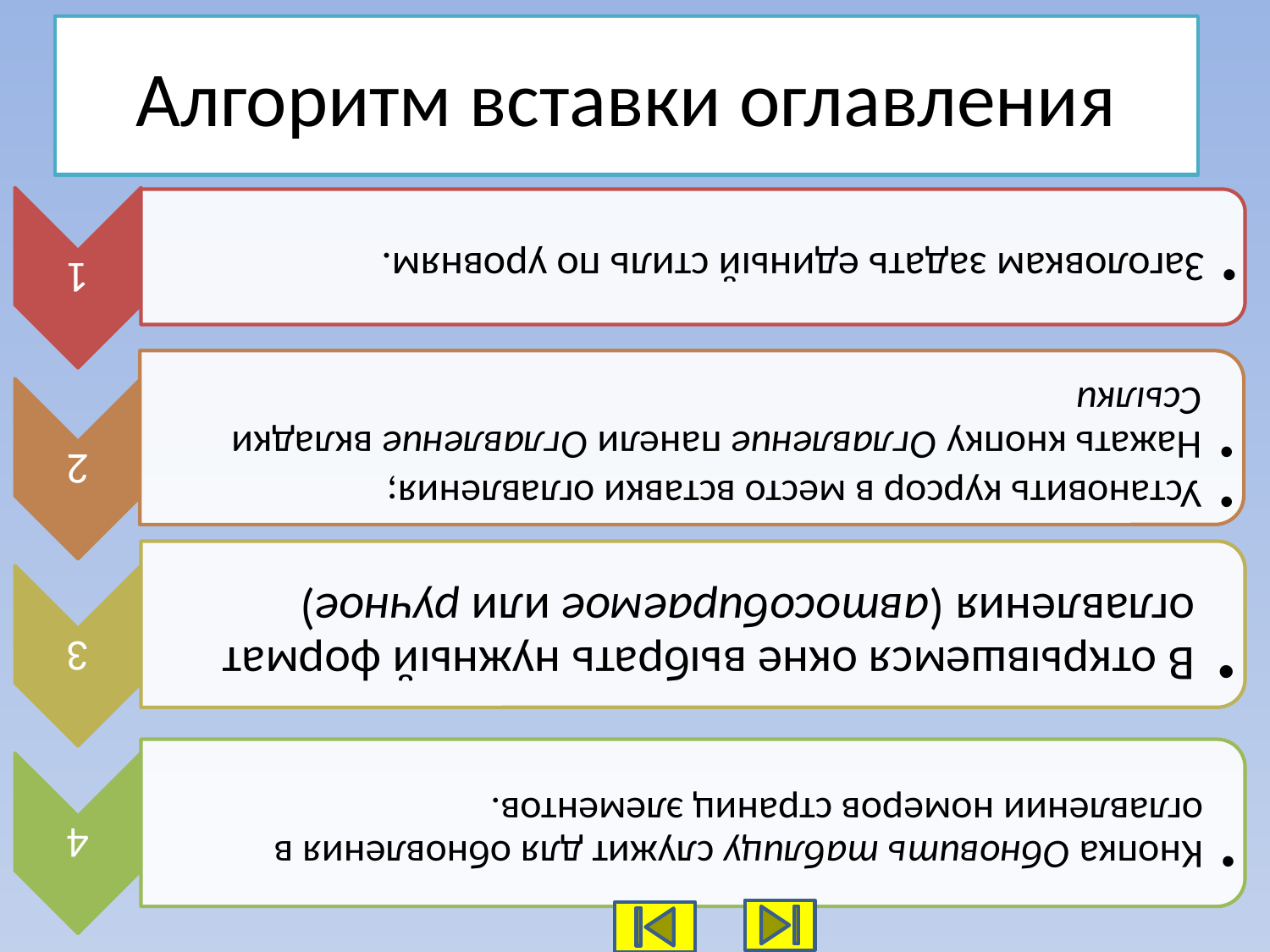

# Алгоритм вставки оглавления
1
Заголовкам задать единый стиль по уровням.
2
Установить курсор в место вставки оглавления;
Нажать кнопку Оглавление панели Оглавление вкладки Ссылки
3
В открывшемся окне выбрать нужный формат оглавления (автособираемое или ручное)
4
Кнопка Обновить таблицу служит для обновления в оглавлении номеров страниц элементов.